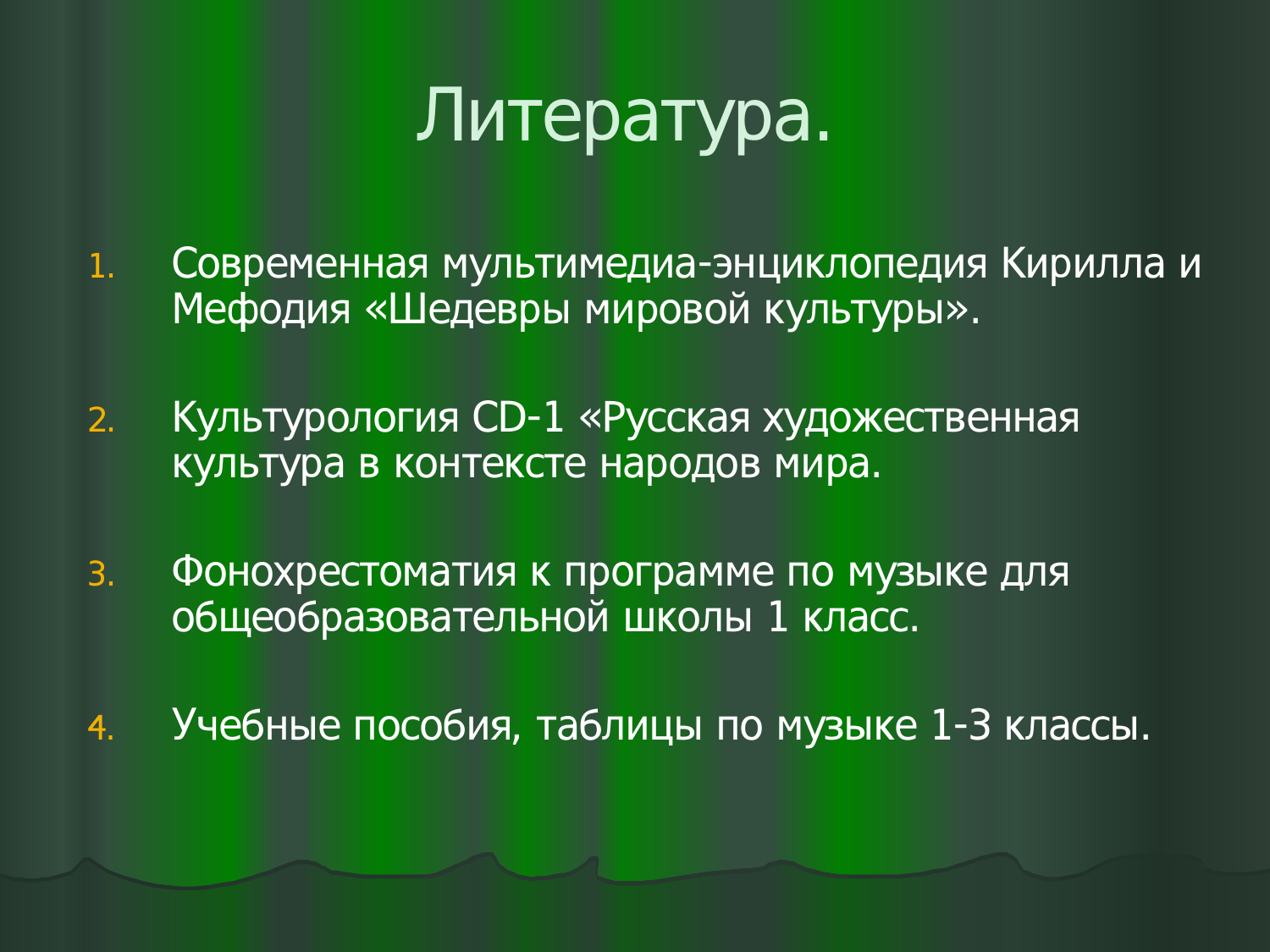

# Литература.

Современная мультимедиа-энциклопедия Кирилла и Мефодия «Шедевры мировой культуры».

Культурология CD-1 «Русская художественная культура в контексте народов мира.

Фонохрестоматия к программе по музыке для общеобразовательной школы 1 класс.

Учебные пособия, таблицы по музыке 1-3 классы.